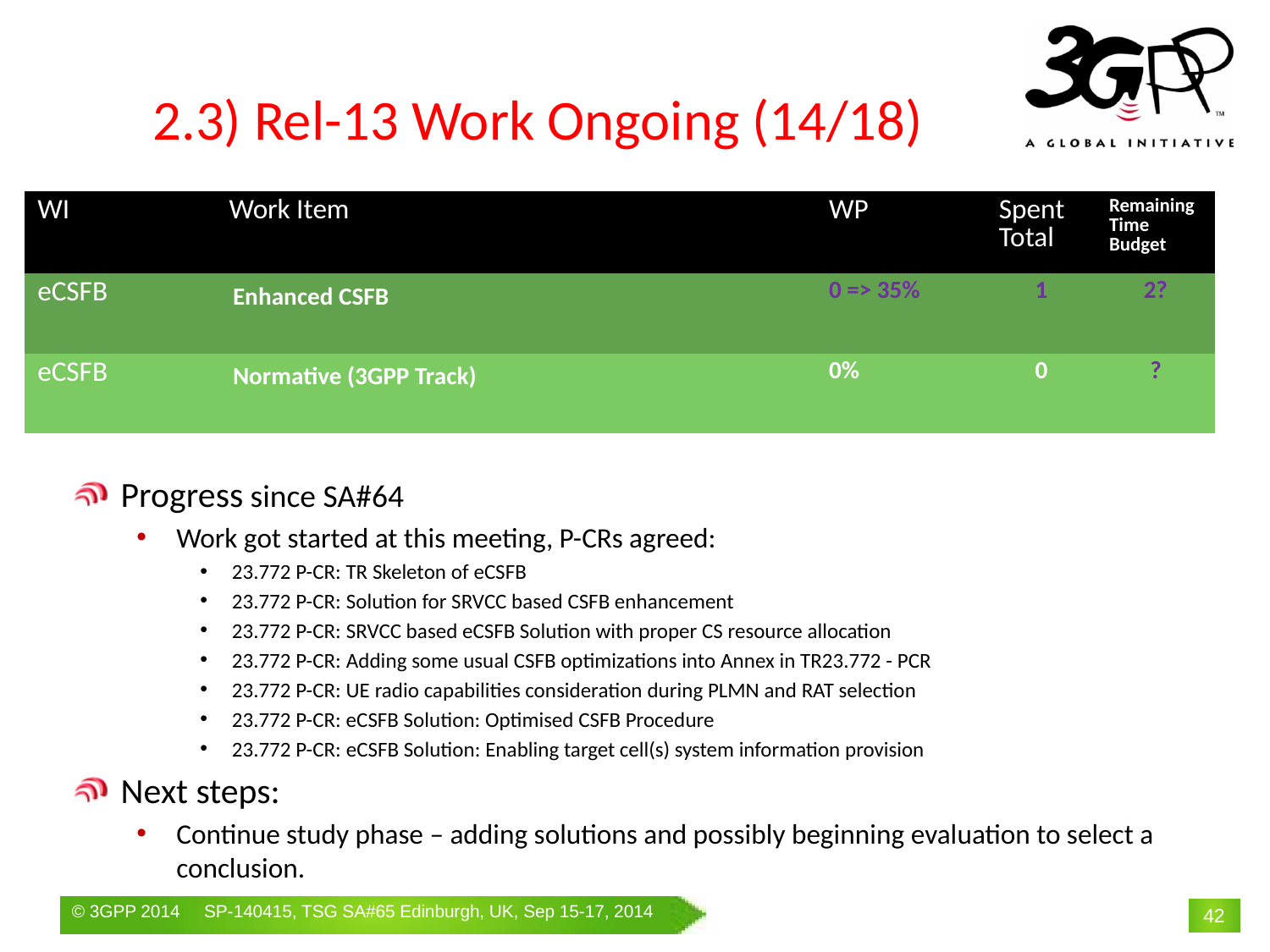

# 2.3) Rel-13 Work Ongoing (14/18)
| WI | Work Item | WP | Spent Total | Remaining Time Budget |
| --- | --- | --- | --- | --- |
| eCSFB | Enhanced CSFB | 0 => 35% | 1 | 2? |
| eCSFB | Normative (3GPP Track) | 0% | 0 | ? |
Progress since SA#64
Work got started at this meeting, P-CRs agreed:
23.772 P-CR: TR Skeleton of eCSFB
23.772 P-CR: Solution for SRVCC based CSFB enhancement
23.772 P-CR: SRVCC based eCSFB Solution with proper CS resource allocation
23.772 P-CR: Adding some usual CSFB optimizations into Annex in TR23.772 - PCR
23.772 P-CR: UE radio capabilities consideration during PLMN and RAT selection
23.772 P-CR: eCSFB Solution: Optimised CSFB Procedure
23.772 P-CR: eCSFB Solution: Enabling target cell(s) system information provision
Next steps:
Continue study phase – adding solutions and possibly beginning evaluation to select a conclusion.